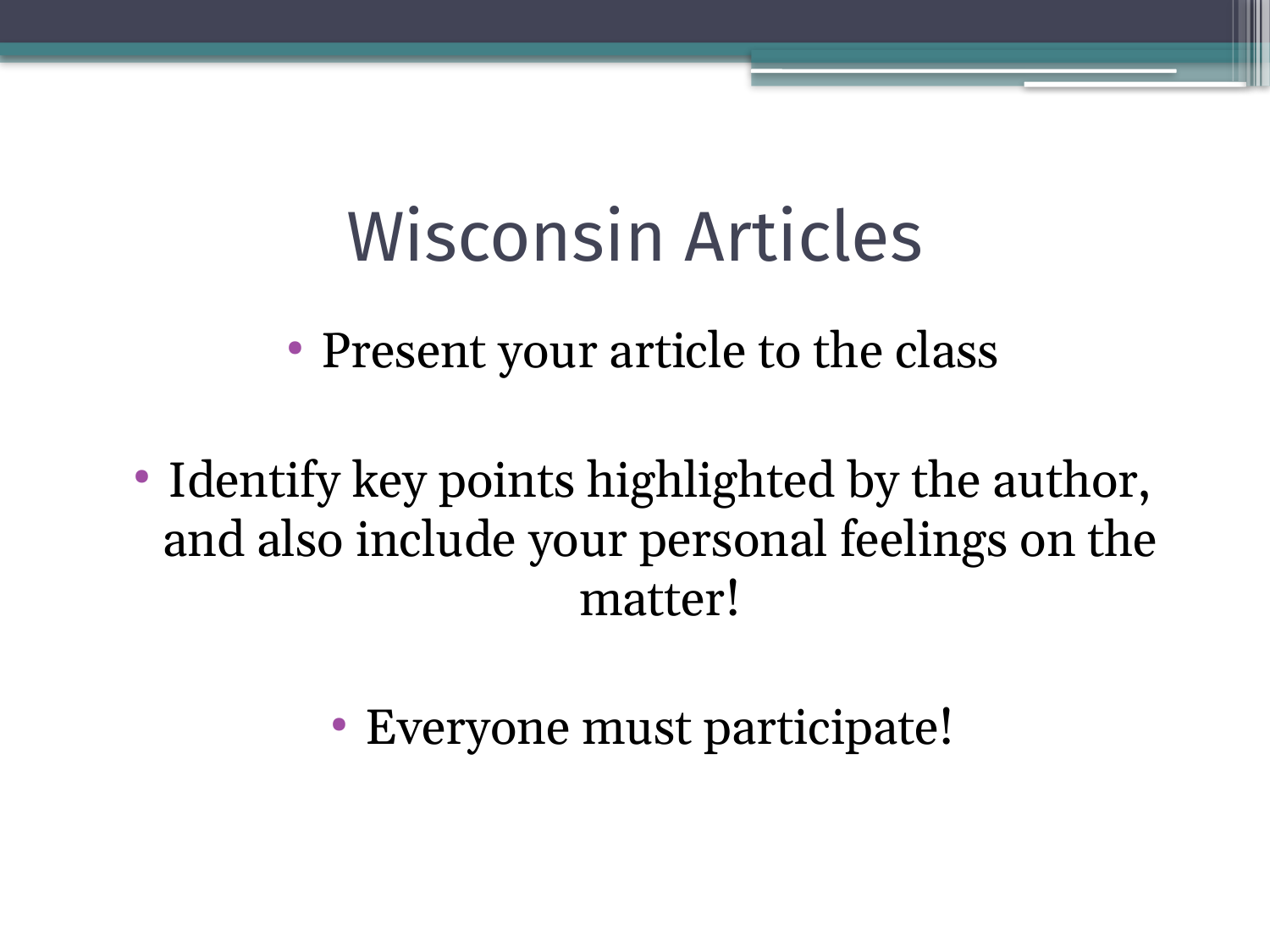

# Wisconsin Articles
Present your article to the class

Identify key points highlighted by the author, and also include your personal feelings on the matter!

Everyone must participate!